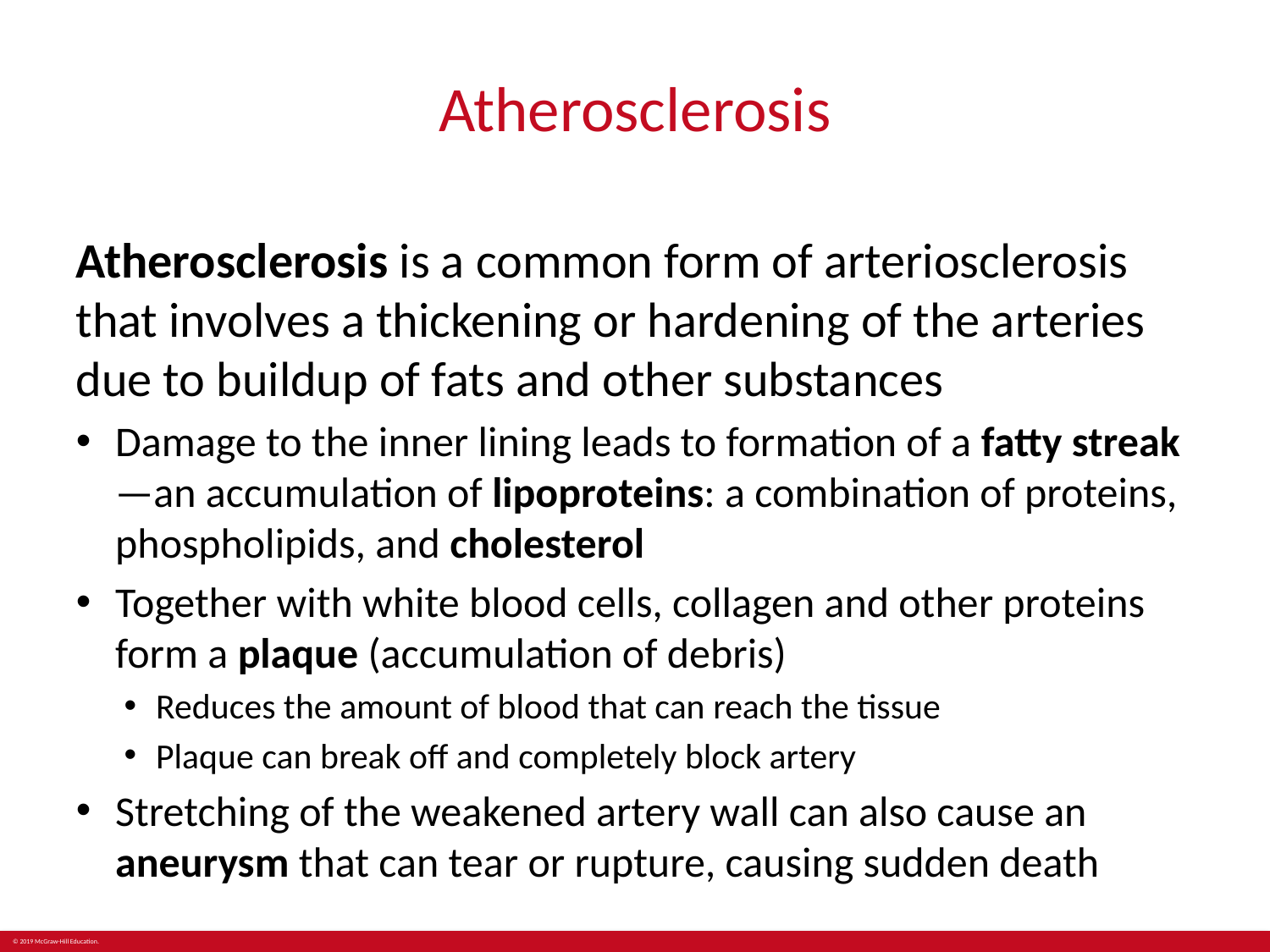

# Atherosclerosis
Atherosclerosis is a common form of arteriosclerosis that involves a thickening or hardening of the arteries due to buildup of fats and other substances
Damage to the inner lining leads to formation of a fatty streak—an accumulation of lipoproteins: a combination of proteins, phospholipids, and cholesterol
Together with white blood cells, collagen and other proteins form a plaque (accumulation of debris)
Reduces the amount of blood that can reach the tissue
Plaque can break off and completely block artery
Stretching of the weakened artery wall can also cause an aneurysm that can tear or rupture, causing sudden death